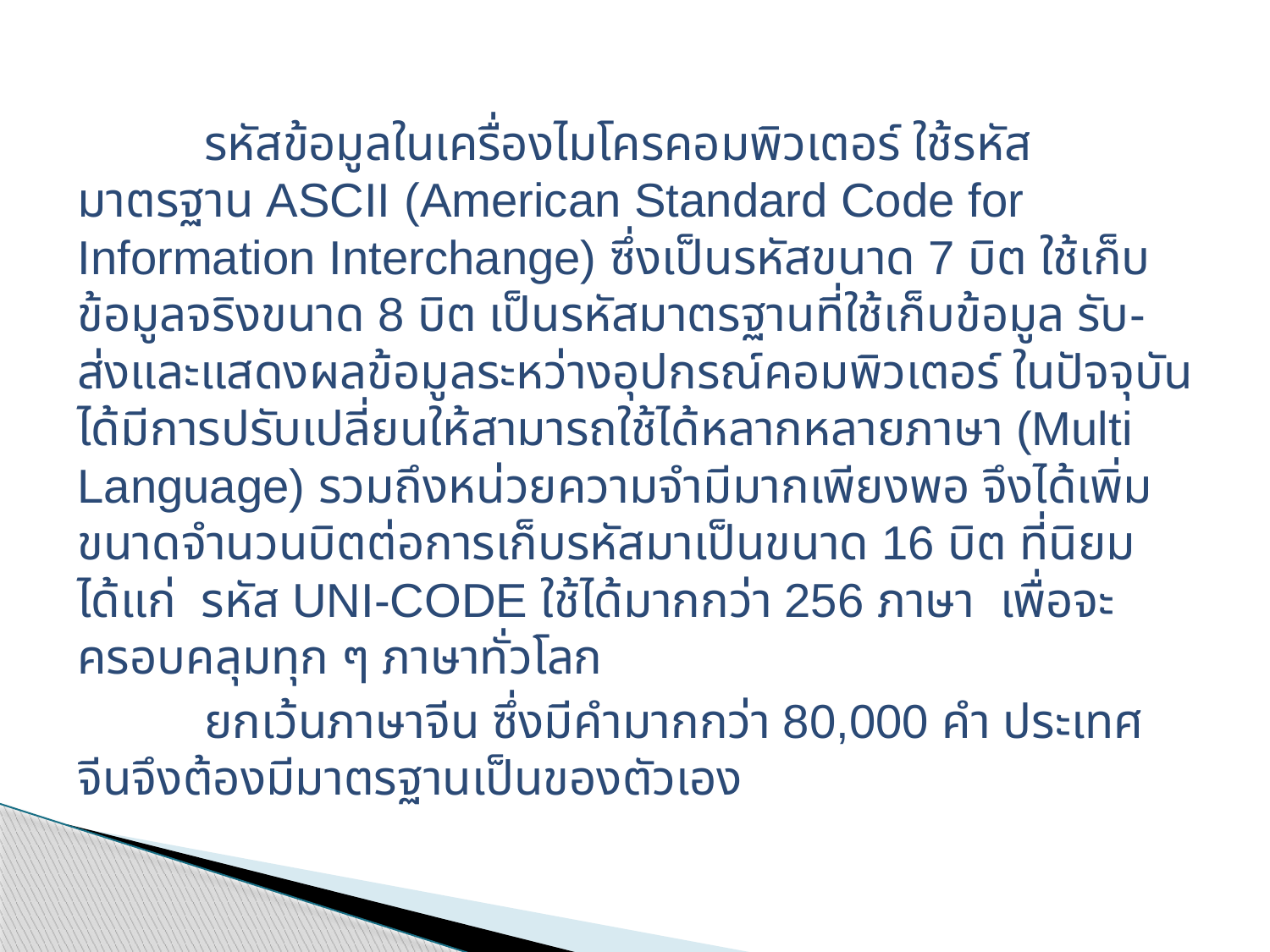

รหัสข้อมูลในเครื่องไมโครคอมพิวเตอร์ ใช้รหัสมาตรฐาน ASCII (American Standard Code for Information Interchange) ซึ่งเป็นรหัสขนาด 7 บิต ใช้เก็บข้อมูลจริงขนาด 8 บิต เป็นรหัสมาตรฐานที่ใช้เก็บข้อมูล รับ-ส่งและแสดงผลข้อมูลระหว่างอุปกรณ์คอมพิวเตอร์ ในปัจจุบันได้มีการปรับเปลี่ยนให้สามารถใช้ได้หลากหลายภาษา (Multi Language) รวมถึงหน่วยความจำมีมากเพียงพอ จึงได้เพิ่มขนาดจำนวนบิตต่อการเก็บรหัสมาเป็นขนาด 16 บิต ที่นิยม  ได้แก่  รหัส UNI-CODE ใช้ได้มากกว่า 256 ภาษา  เพื่อจะครอบคลุมทุก ๆ ภาษาทั่วโลก
	ยกเว้นภาษาจีน ซึ่งมีคำมากกว่า 80,000 คำ ประเทศจีนจึงต้องมีมาตรฐานเป็นของตัวเอง